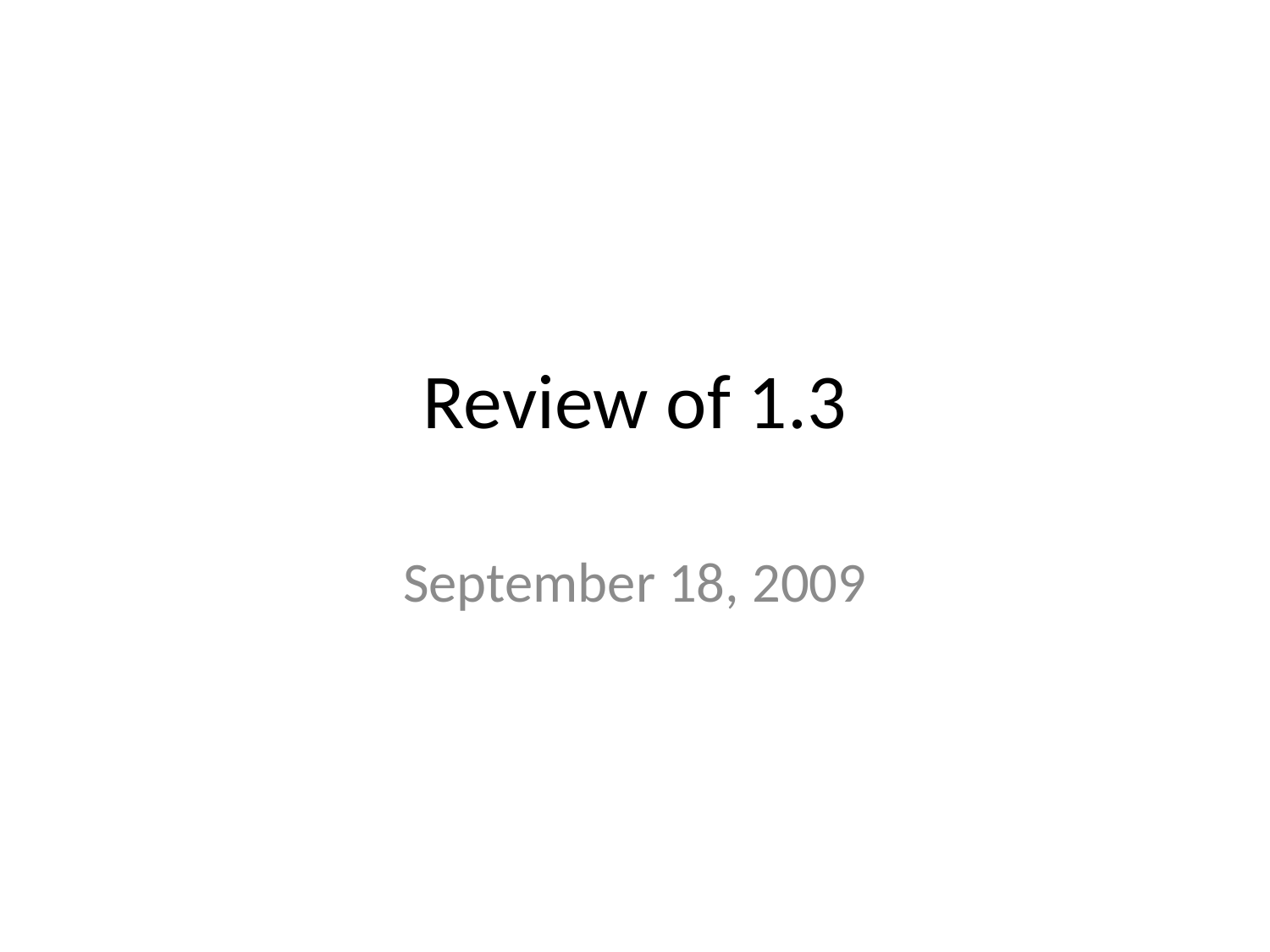

# Review of 1.3
September 18, 2009